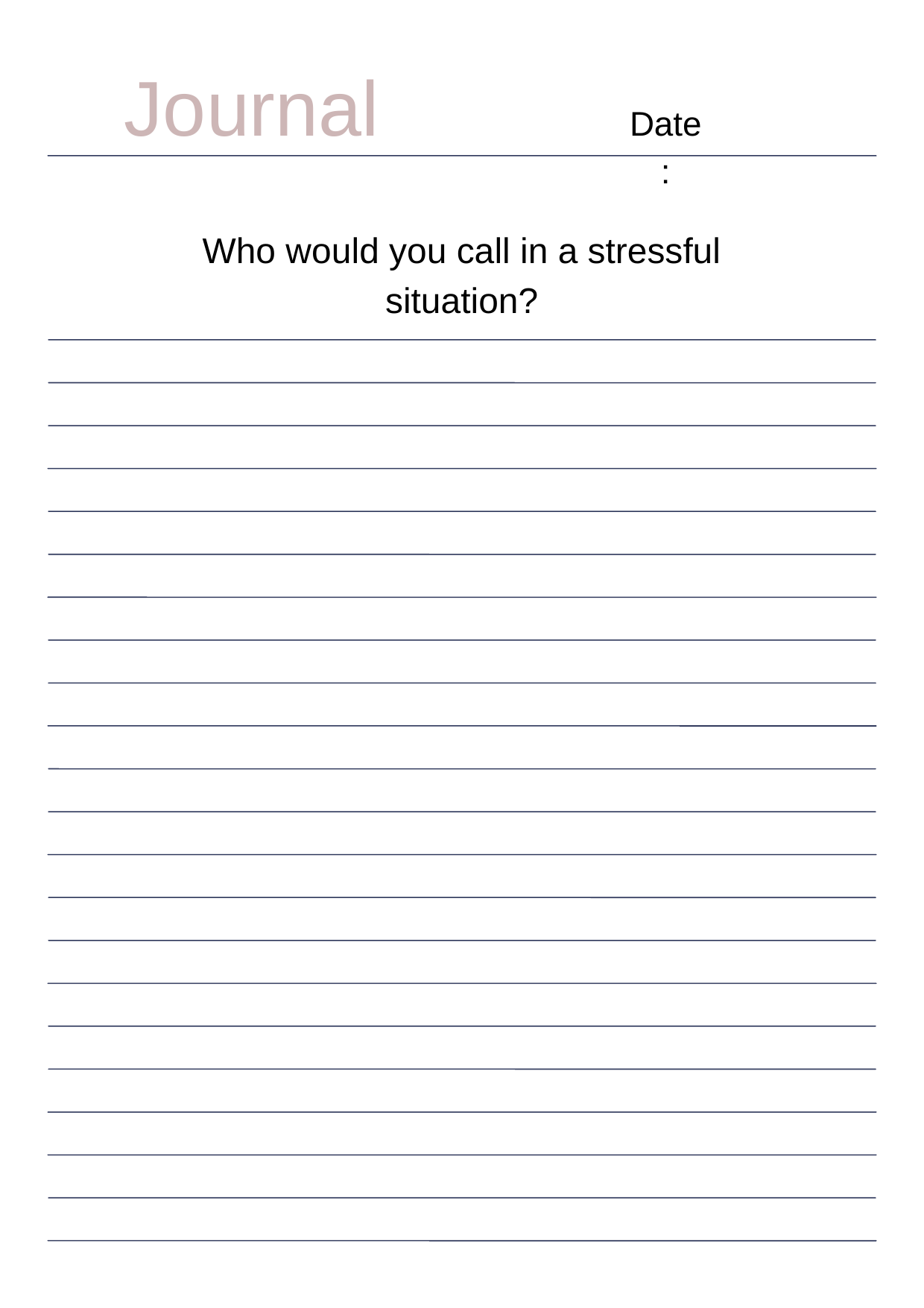

Journal
Date:

Who would you call in a stressful situation?